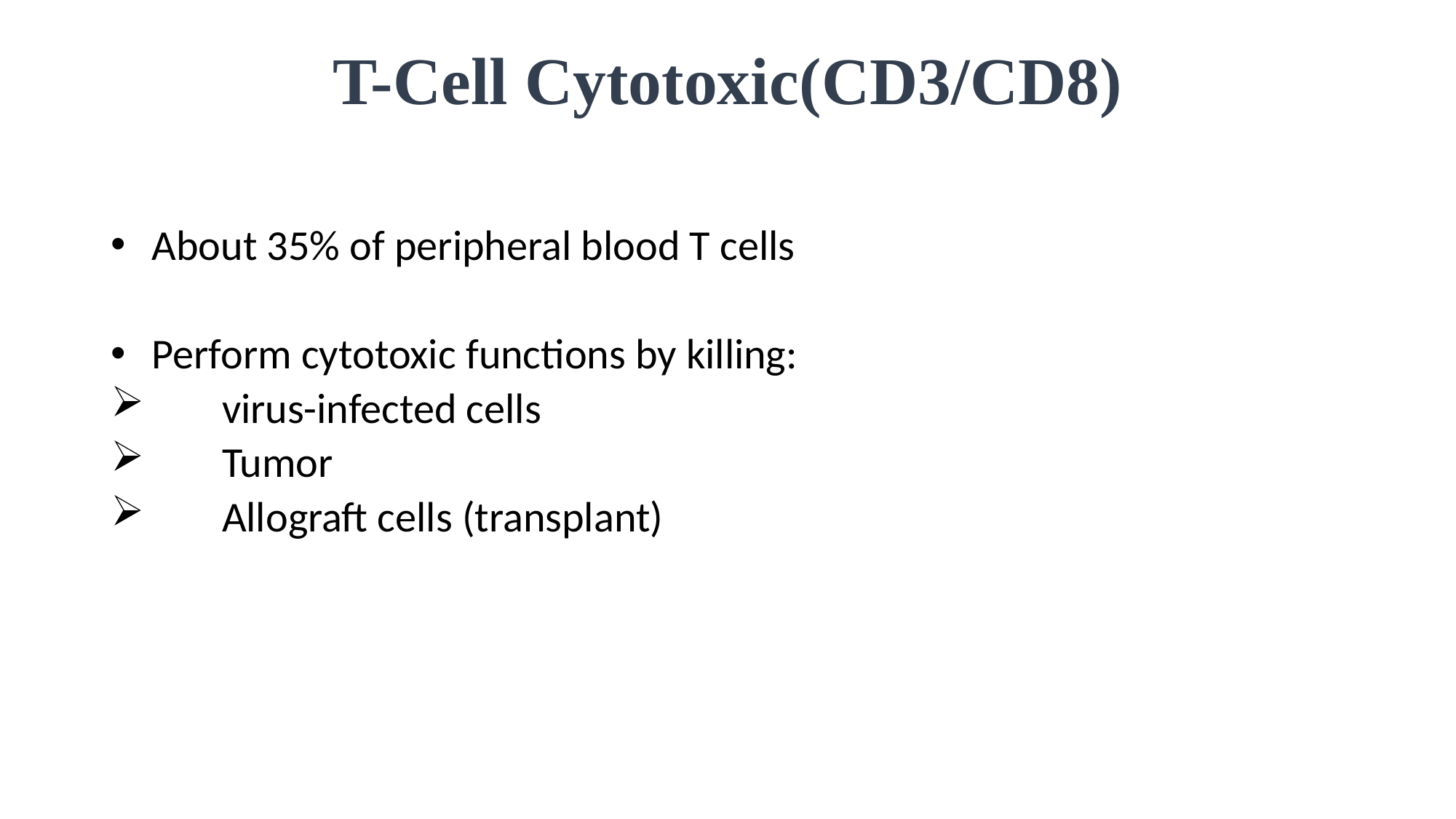

# T-Cell Cytotoxic(CD3/CD8)
About 35% of peripheral blood T cells

Perform cytotoxic functions by killing:
        virus-infected cells
        Tumor
        Allograft cells (transplant)